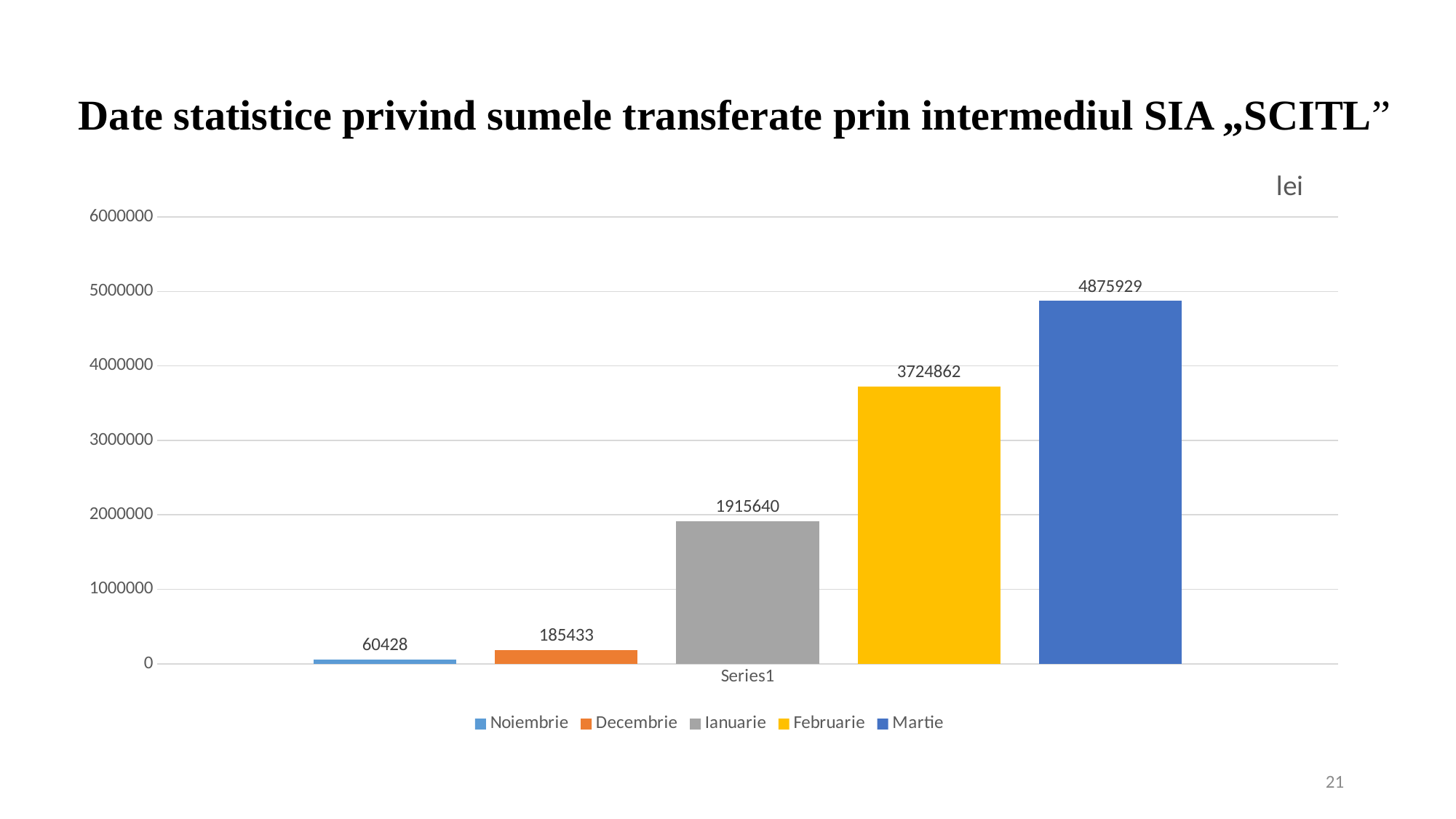

# Date statistice privind sumele transferate prin intermediul SIA „SCITL”

### Chart: lei

| Category | Noiembrie | Decembrie | Ianuarie | Februarie | Martie |
|---|---|---|---|---|---|
|  | 60428.0 | 185433.0 | 1915640.0 | 3724862.0 | 4875929.0 |
21